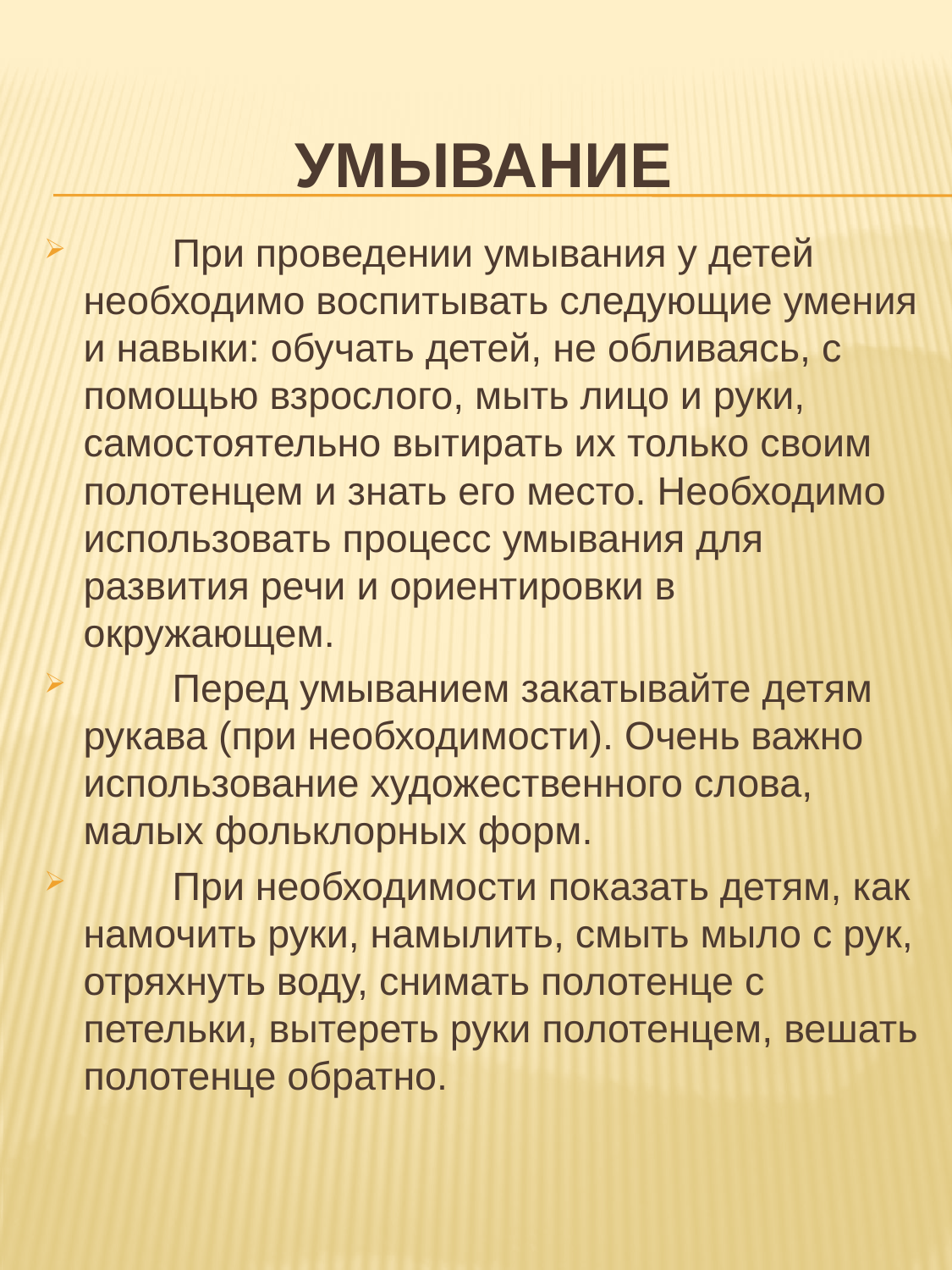

# Умывание
	При проведении умывания у детей необходимо воспитывать следующие умения и навыки: обучать детей, не обливаясь, с помощью взрослого, мыть лицо и руки, самостоятельно вытирать их только своим  полотенцем и знать его место. Необходимо использовать процесс умывания для развития речи и ориентировки в окружающем.
	Перед умыванием закатывайте детям рукава (при необходимости). Очень важно использование художественного слова, малых фольклорных форм.
	При необходимости показать детям, как намочить руки, намылить, смыть мыло с рук, отряхнуть воду, снимать полотенце с петельки, вытереть руки полотенцем, вешать полотенце обратно.